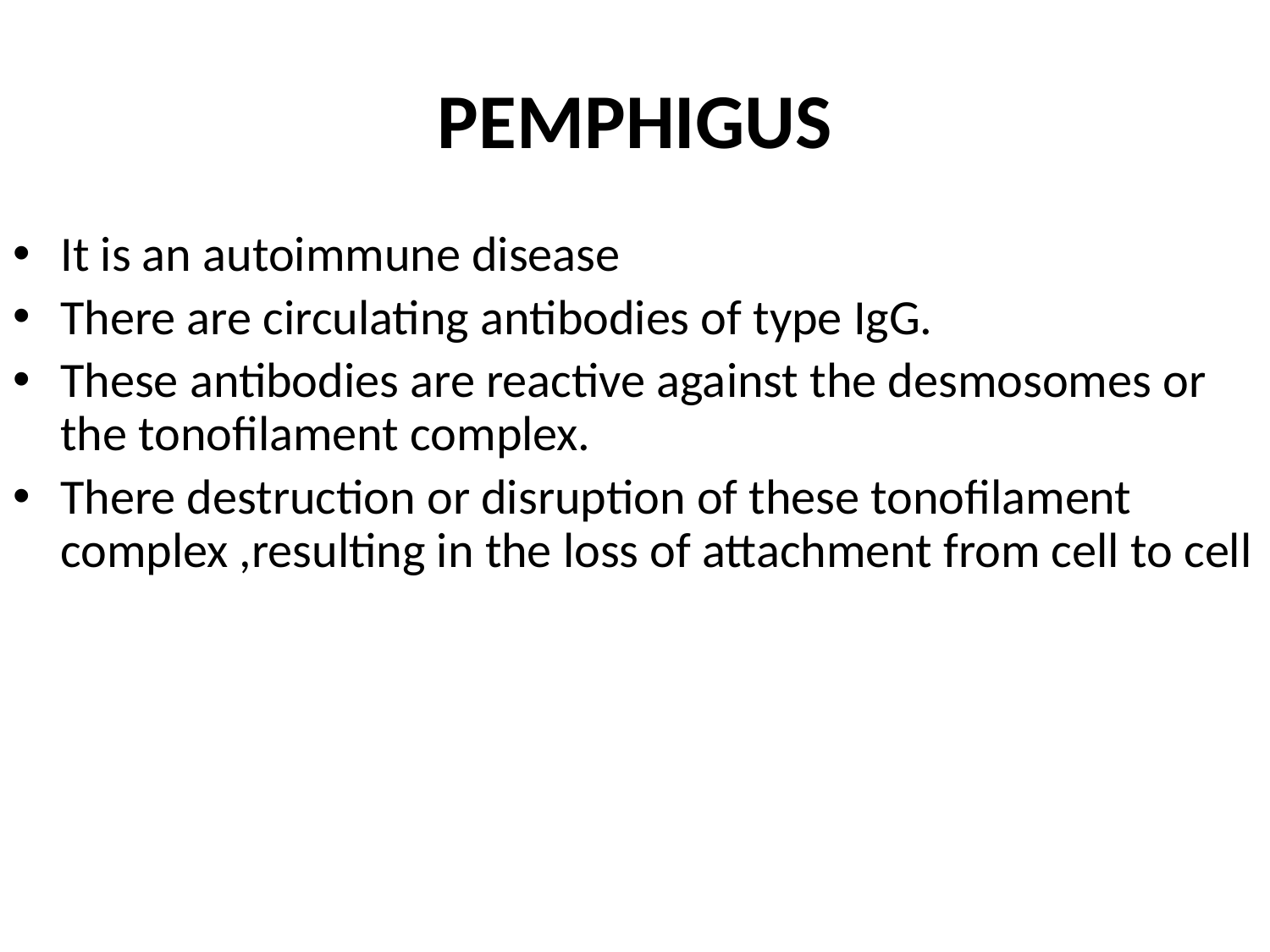

# PEMPHIGUS
It is an autoimmune disease
There are circulating antibodies of type IgG.
These antibodies are reactive against the desmosomes or the tonofilament complex.
There destruction or disruption of these tonofilament complex ,resulting in the loss of attachment from cell to cell